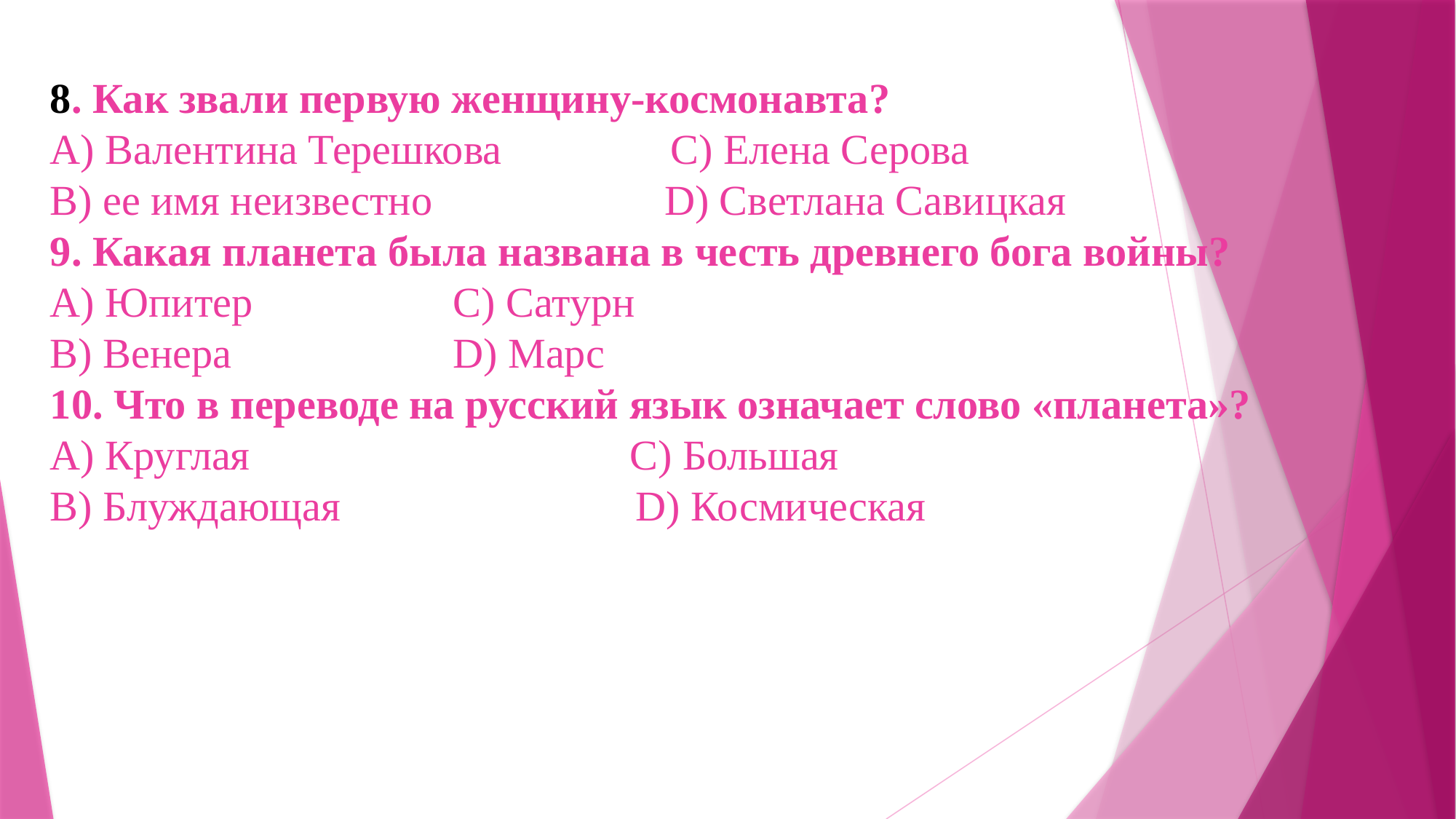

8. Как звали первую женщину-космонавта?
А) Валентина Терешкова                С) Елена Серова
B) ее имя неизвестно                      D) Светлана Савицкая
9. Какая планета была названа в честь древнего бога войны?
А) Юпитер                   С) Сатурн
B) Венера                     D) Марс
10. Что в переводе на русский язык означает слово «планета»?
А) Круглая                                    С) Большая
B) Блуждающая                            D) Космическая